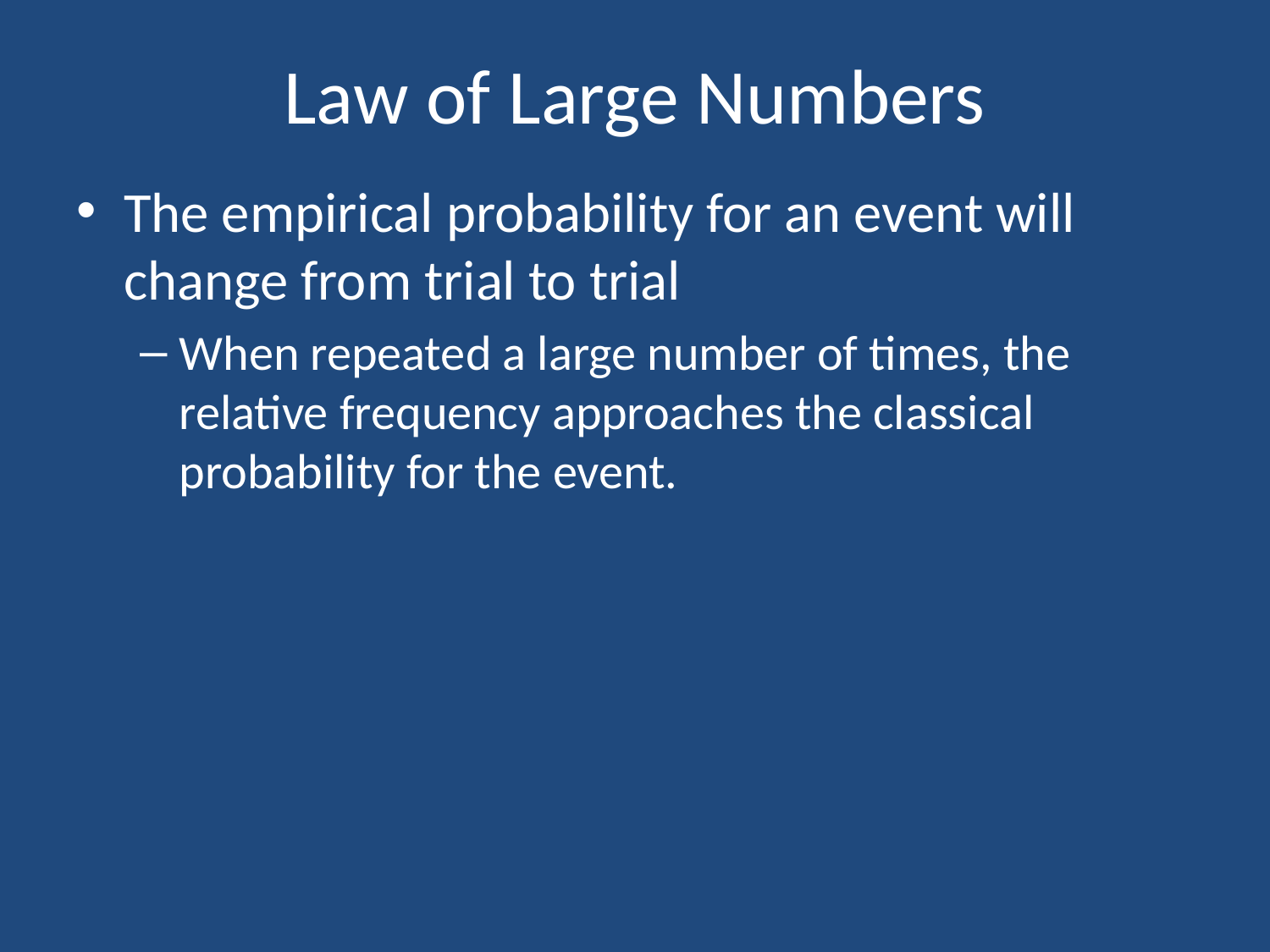

# Law of Large Numbers
The empirical probability for an event will change from trial to trial
When repeated a large number of times, the relative frequency approaches the classical probability for the event.